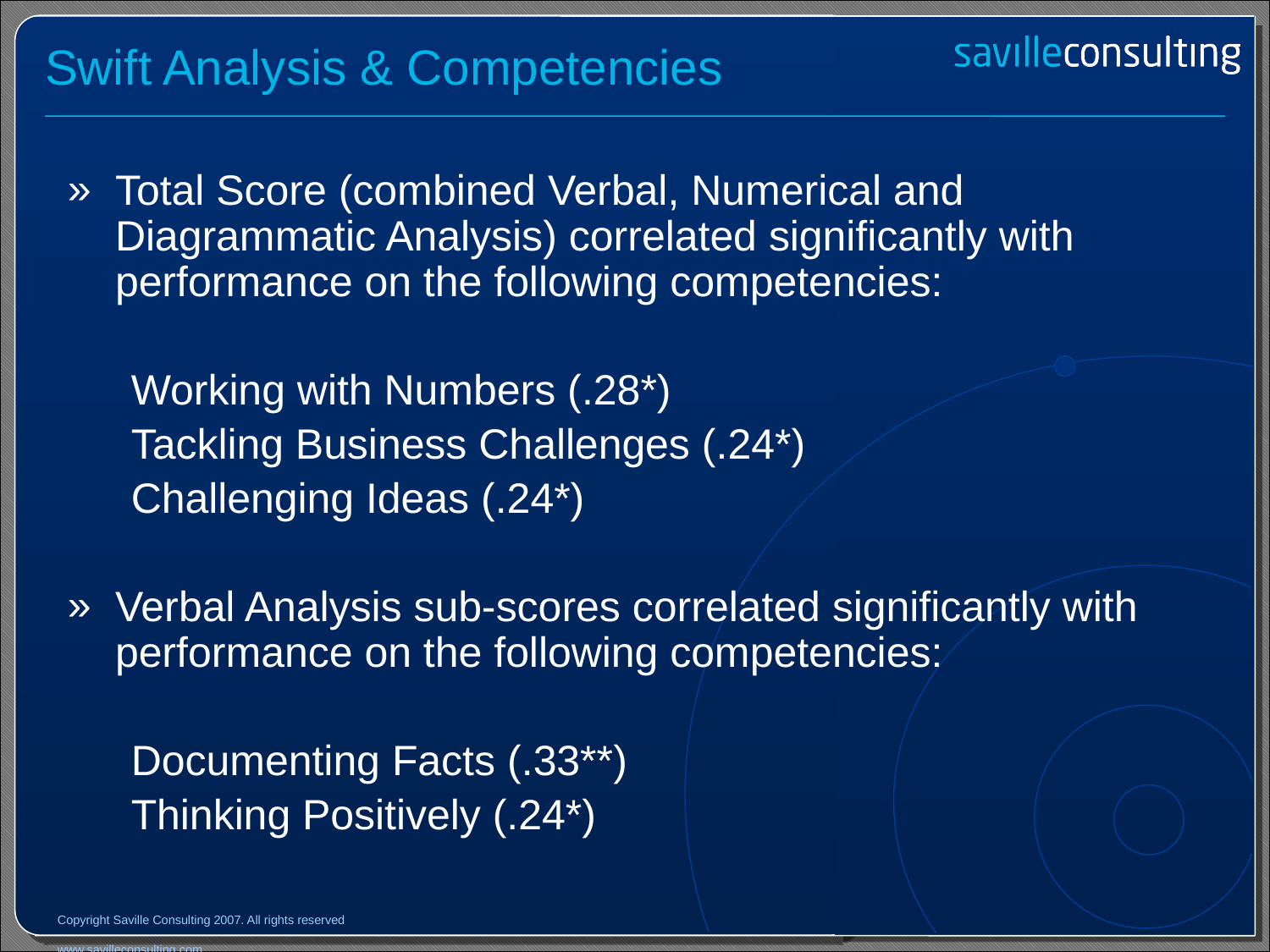

# Swift Analysis & Competencies
Total Score (combined Verbal, Numerical and Diagrammatic Analysis) correlated significantly with performance on the following competencies:

Working with Numbers (.28*)
Tackling Business Challenges (.24*)
Challenging Ideas (.24*)

Verbal Analysis sub-scores correlated significantly with performance on the following competencies:

Documenting Facts (.33**)
Thinking Positively (.24*)